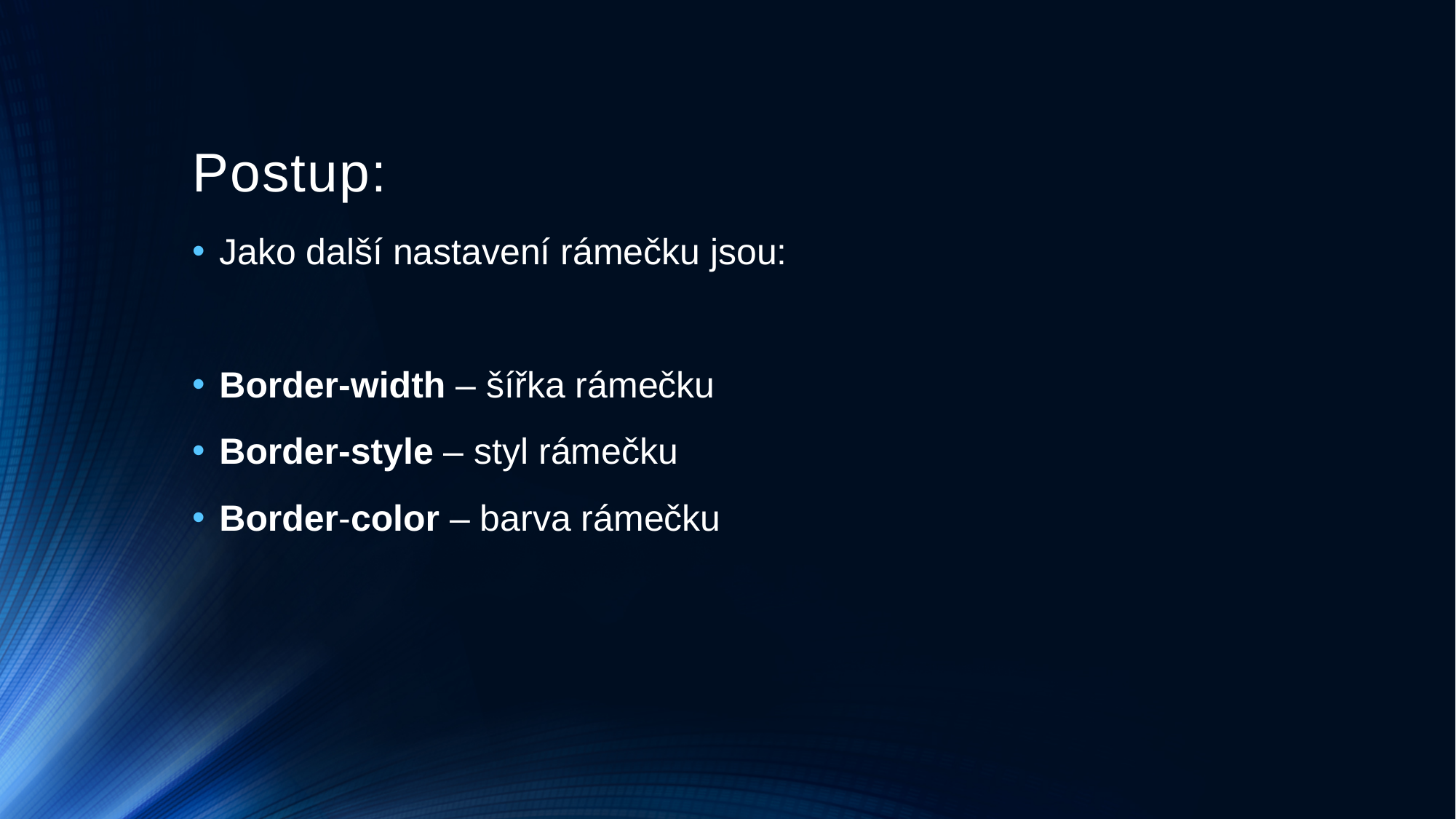

# Postup:
Jako další nastavení rámečku jsou:

Border-width – šířka rámečku
Border-style – styl rámečku
Border-color – barva rámečku